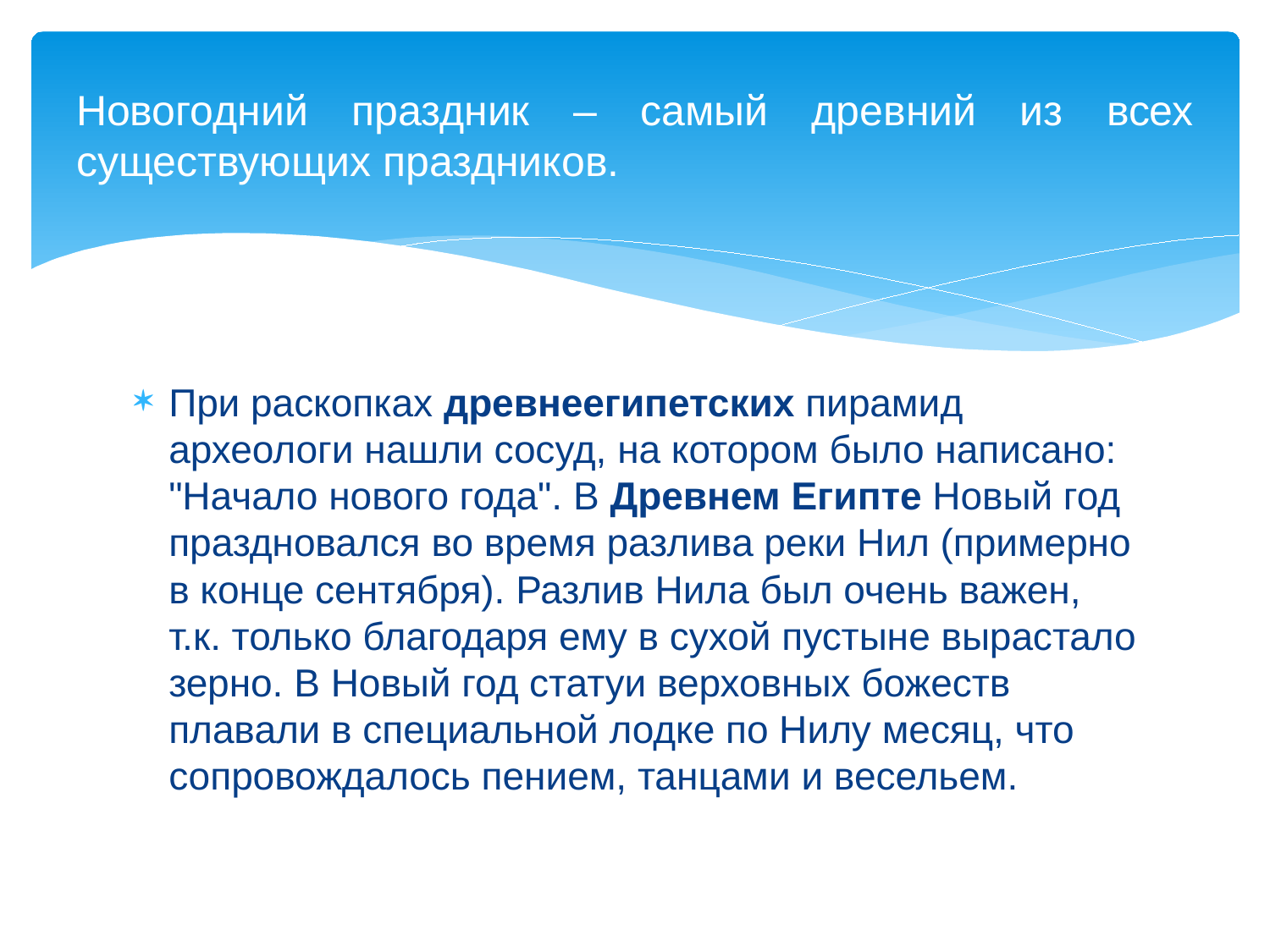

# Новогодний праздник – самый древний из всех существующих праздников.
При раскопках древнеегипетских пирамид археологи нашли сосуд, на котором было написано: "Начало нового года". В Древнем Египте Новый год праздновался во время разлива реки Нил (примерно в конце сентября). Разлив Нила был очень важен, т.к. только благодаря ему в сухой пустыне вырастало зерно. В Новый год статуи верховных божеств плавали в специальной лодке по Нилу месяц, что сопровождалось пением, танцами и весельем.